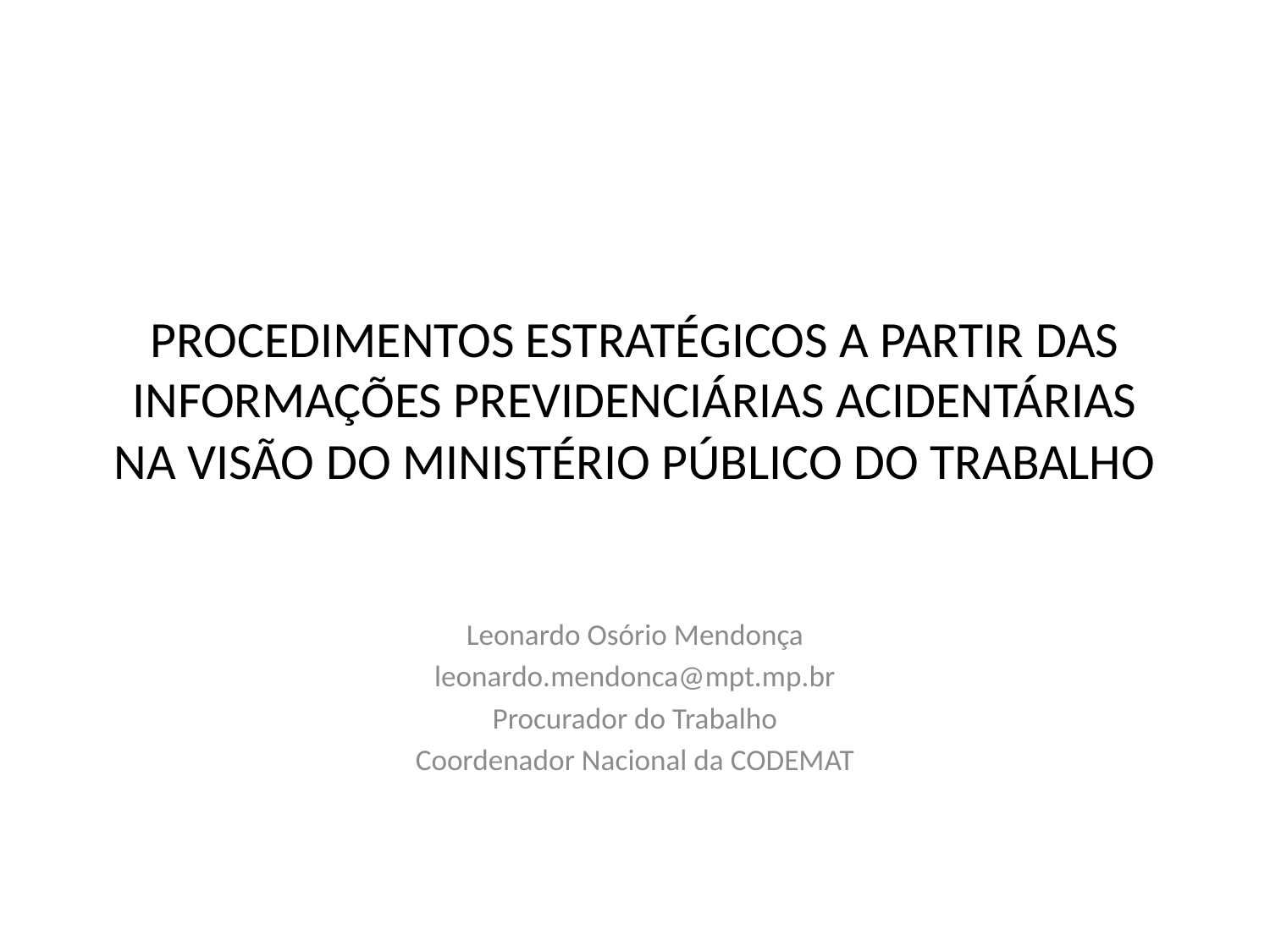

# PROCEDIMENTOS ESTRATÉGICOS A PARTIR DAS INFORMAÇÕES PREVIDENCIÁRIAS ACIDENTÁRIAS NA VISÃO DO MINISTÉRIO PÚBLICO DO TRABALHO

Leonardo Osório Mendonça
leonardo.mendonca@mpt.mp.br
Procurador do Trabalho
Coordenador Nacional da CODEMAT